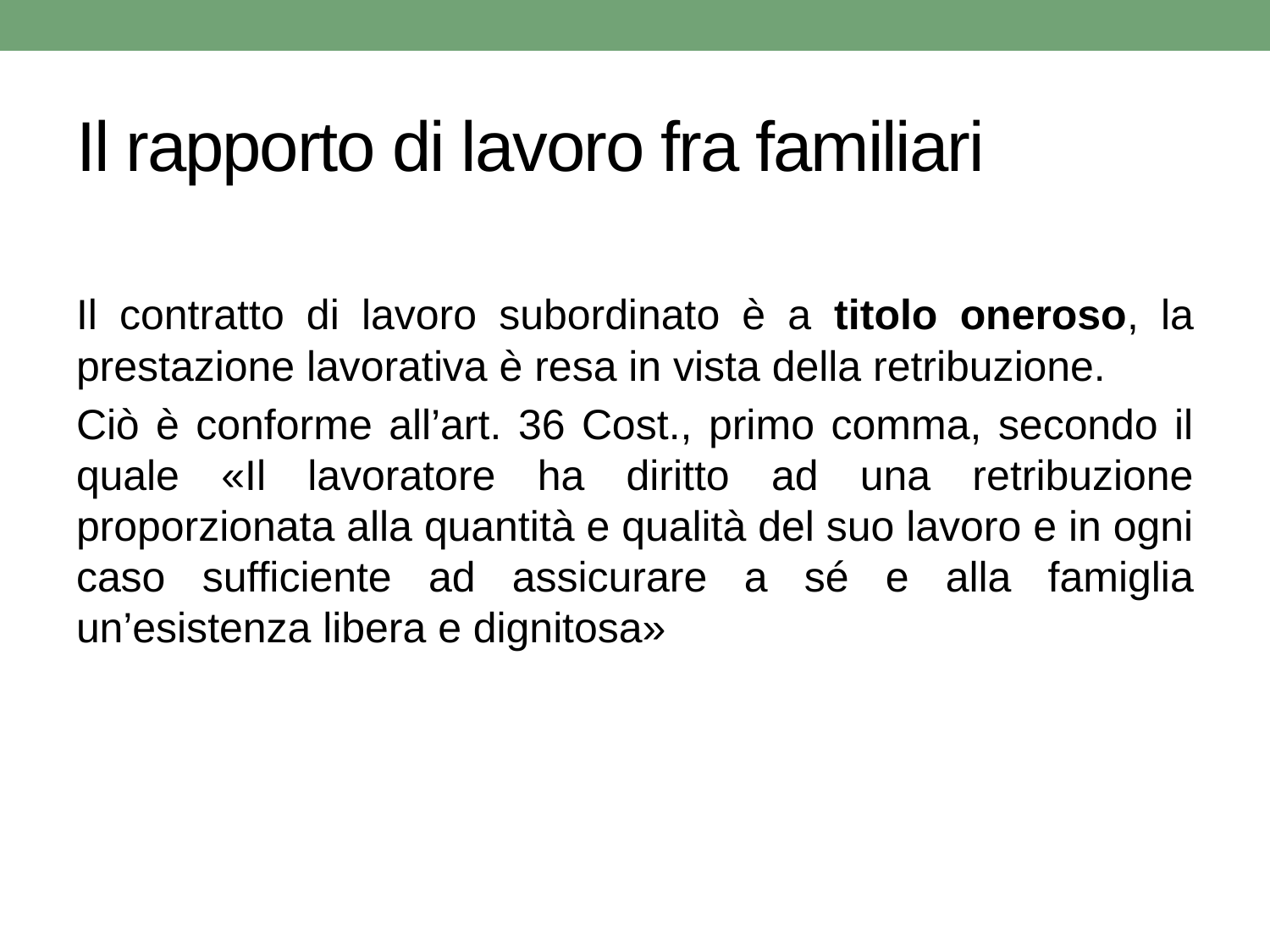

# Il rapporto di lavoro fra familiari

Il contratto di lavoro subordinato è a titolo oneroso, la prestazione lavorativa è resa in vista della retribuzione.
Ciò è conforme all’art. 36 Cost., primo comma, secondo il quale «Il lavoratore ha diritto ad una retribuzione proporzionata alla quantità e qualità del suo lavoro e in ogni caso sufficiente ad assicurare a sé e alla famiglia un’esistenza libera e dignitosa»